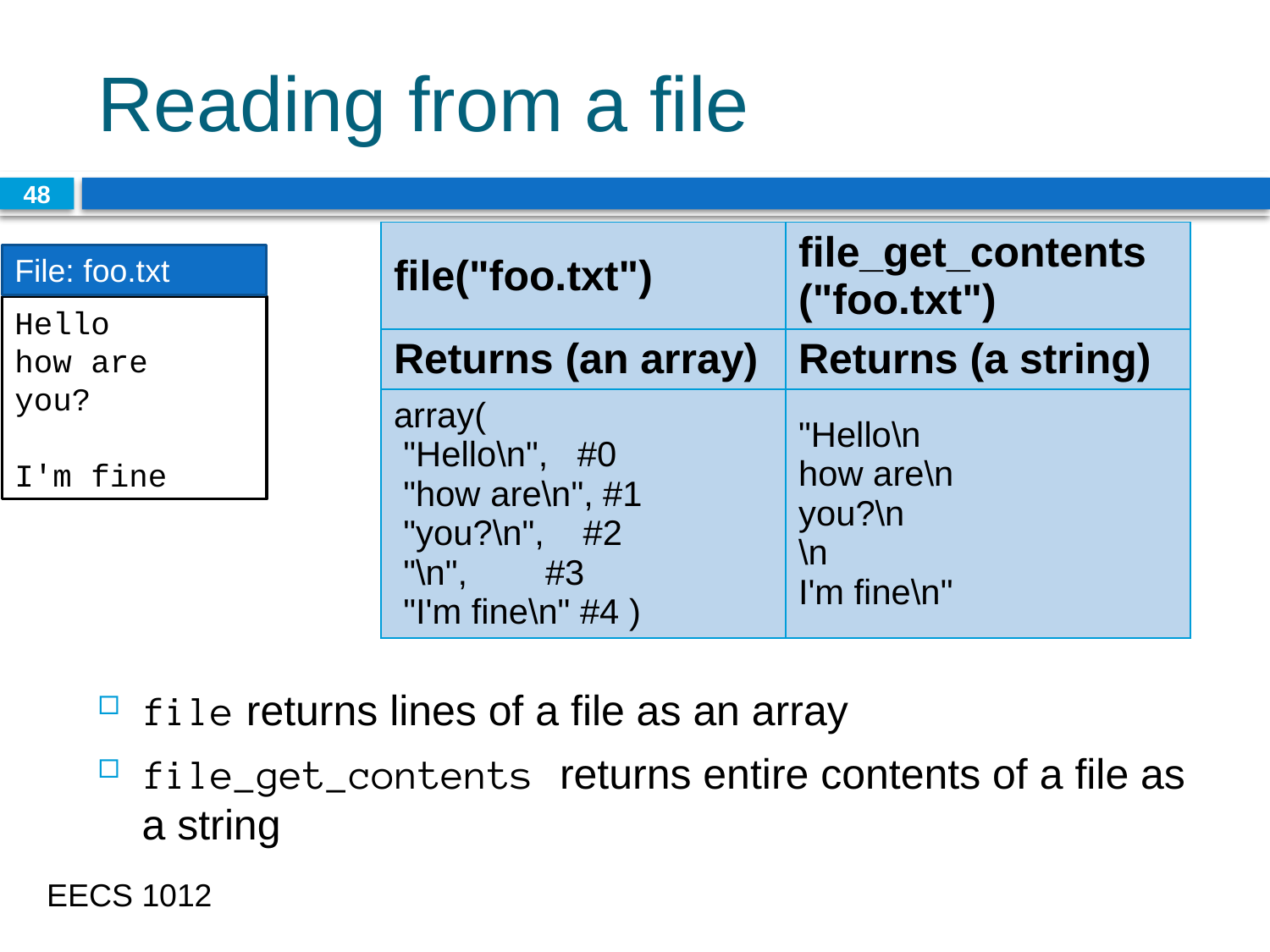

# Reading from a file
48
| file("foo.txt") | file\_get\_contents ("foo.txt") |
| --- | --- |
| Returns (an array) | Returns (a string) |
| array( "Hello\n", #0 "how are\n", #1 "you?\n", #2 "\n", #3 "I'm fine\n" #4 ) | "Hello\n how are\n you?\n \n I'm fine\n" |
File: foo.txt
File: foo.txt
Hello
how are
you?

I'm fine
file returns lines of a file as an array
file_get_contents returns entire contents of a file as a string
CS
EECS 1012